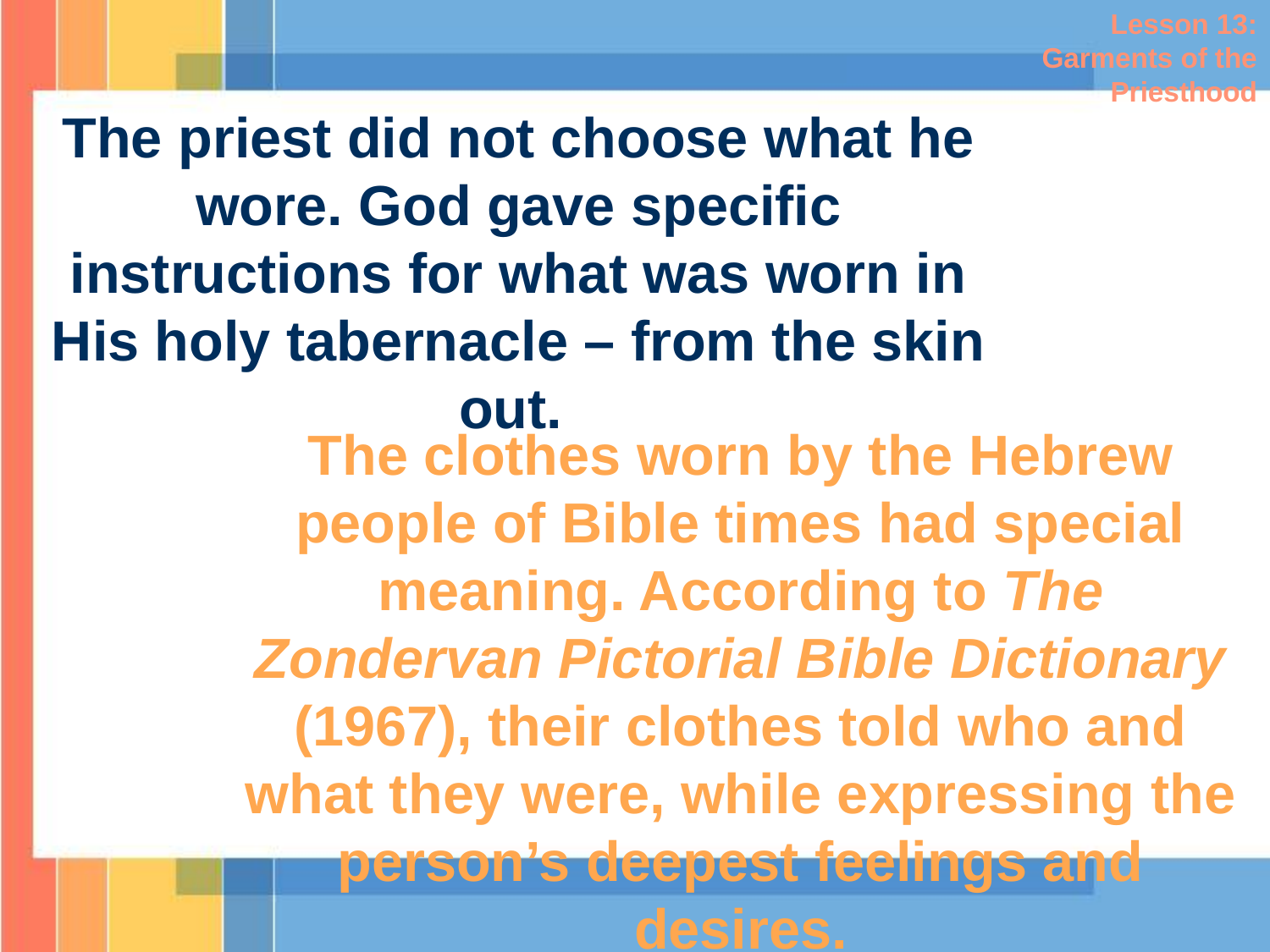

Lesson 13: Garments of the Priesthood
The priest did not choose what he wore. God gave specific instructions for what was worn in His holy tabernacle – from the skin out.
The clothes worn by the Hebrew people of Bible times had special meaning. According to The Zondervan Pictorial Bible Dictionary (1967), their clothes told who and what they were, while expressing the person’s deepest feelings and desires.